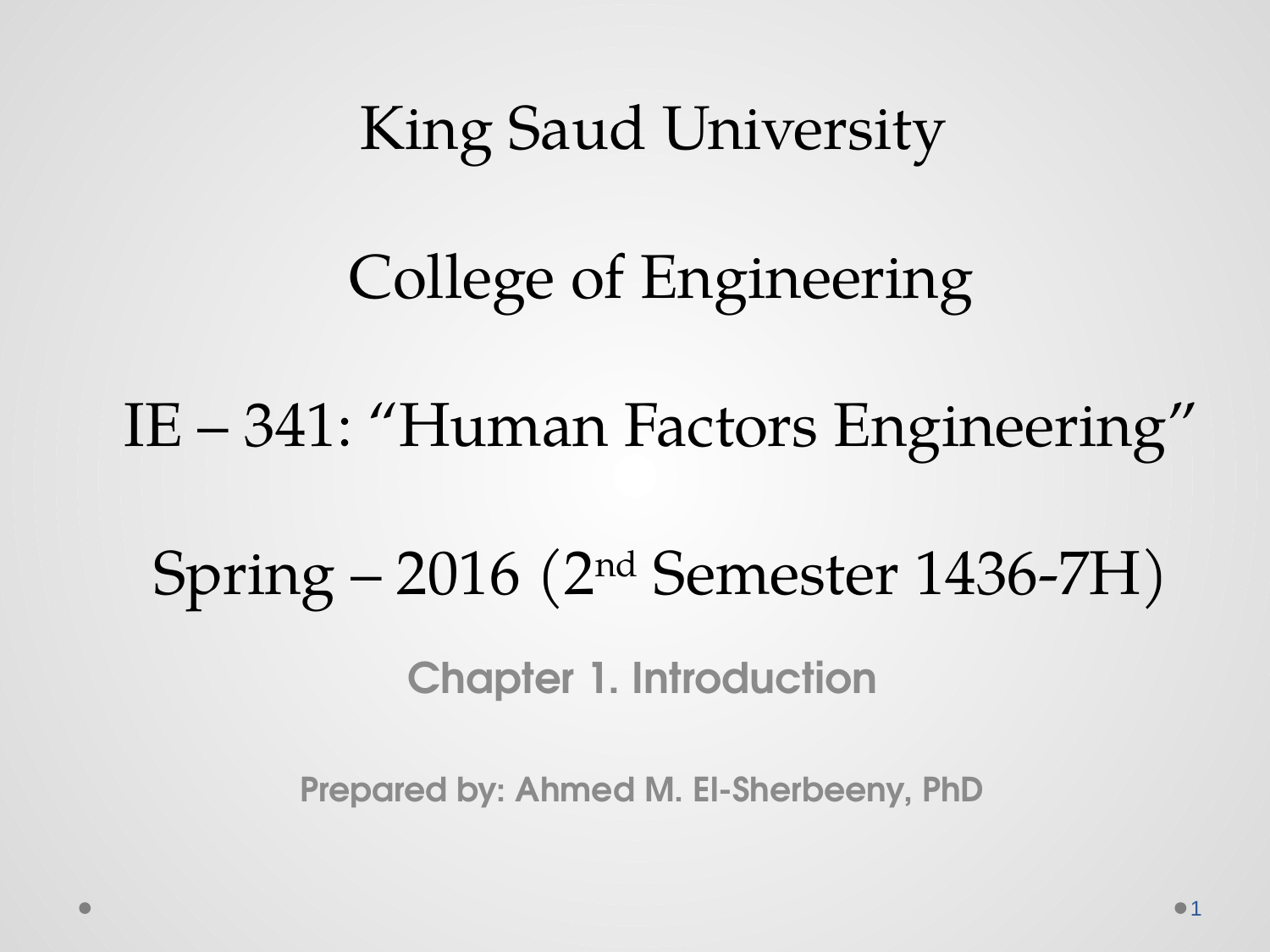

# King Saud University College of Engineering IE – 341: “Human Factors Engineering” Spring – 2016 (2nd Semester 1436-7H)
Chapter 1. Introduction

Prepared by: Ahmed M. El-Sherbeeny, PhD
1